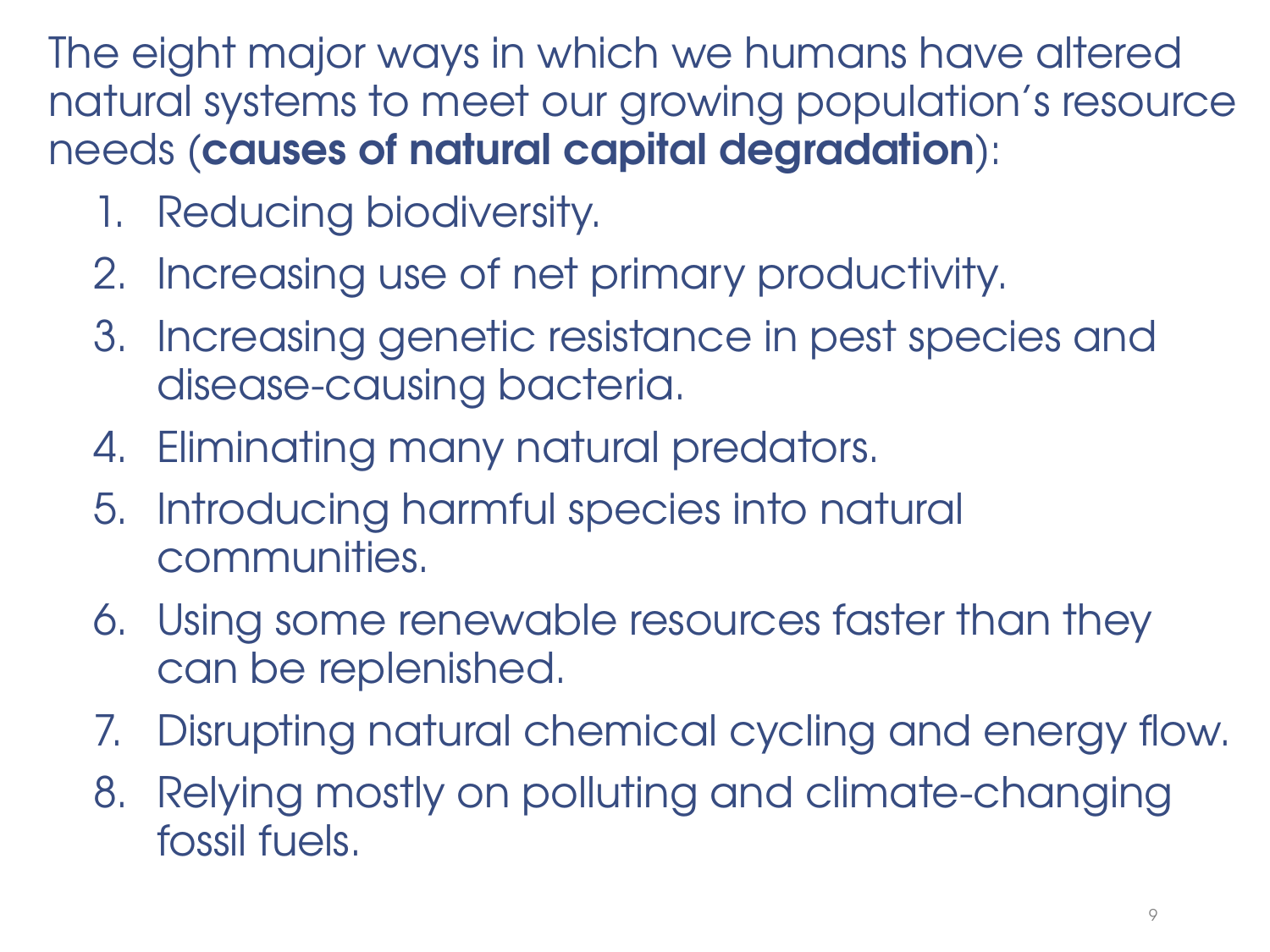

The eight major ways in which we humans have altered natural systems to meet our growing population’s resource needs (causes of natural capital degradation):
Reducing biodiversity.
Increasing use of net primary productivity.
Increasing genetic resistance in pest species and disease-causing bacteria.
Eliminating many natural predators.
Introducing harmful species into natural communities.
Using some renewable resources faster than they can be replenished.
Disrupting natural chemical cycling and energy flow.
Relying mostly on polluting and climate-changing fossil fuels.
9